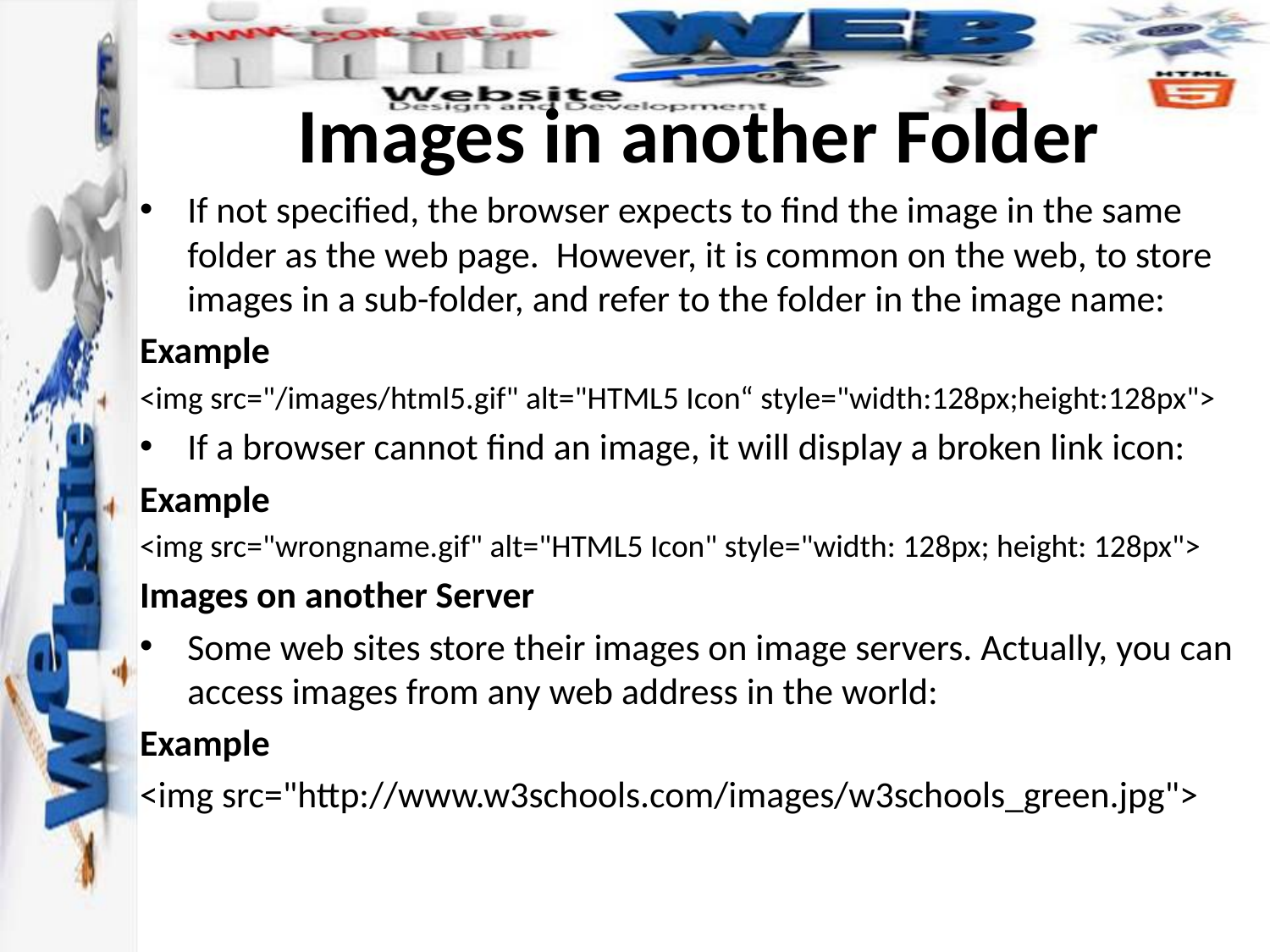

# Images in another Folder
If not specified, the browser expects to find the image in the same folder as the web page.  However, it is common on the web, to store images in a sub-folder, and refer to the folder in the image name:
Example
<img src="/images/html5.gif" alt="HTML5 Icon“ style="width:128px;height:128px">
If a browser cannot find an image, it will display a broken link icon:
Example
<img src="wrongname.gif" alt="HTML5 Icon" style="width: 128px; height: 128px">
Images on another Server
Some web sites store their images on image servers. Actually, you can access images from any web address in the world:
Example
<img src="http://www.w3schools.com/images/w3schools_green.jpg">